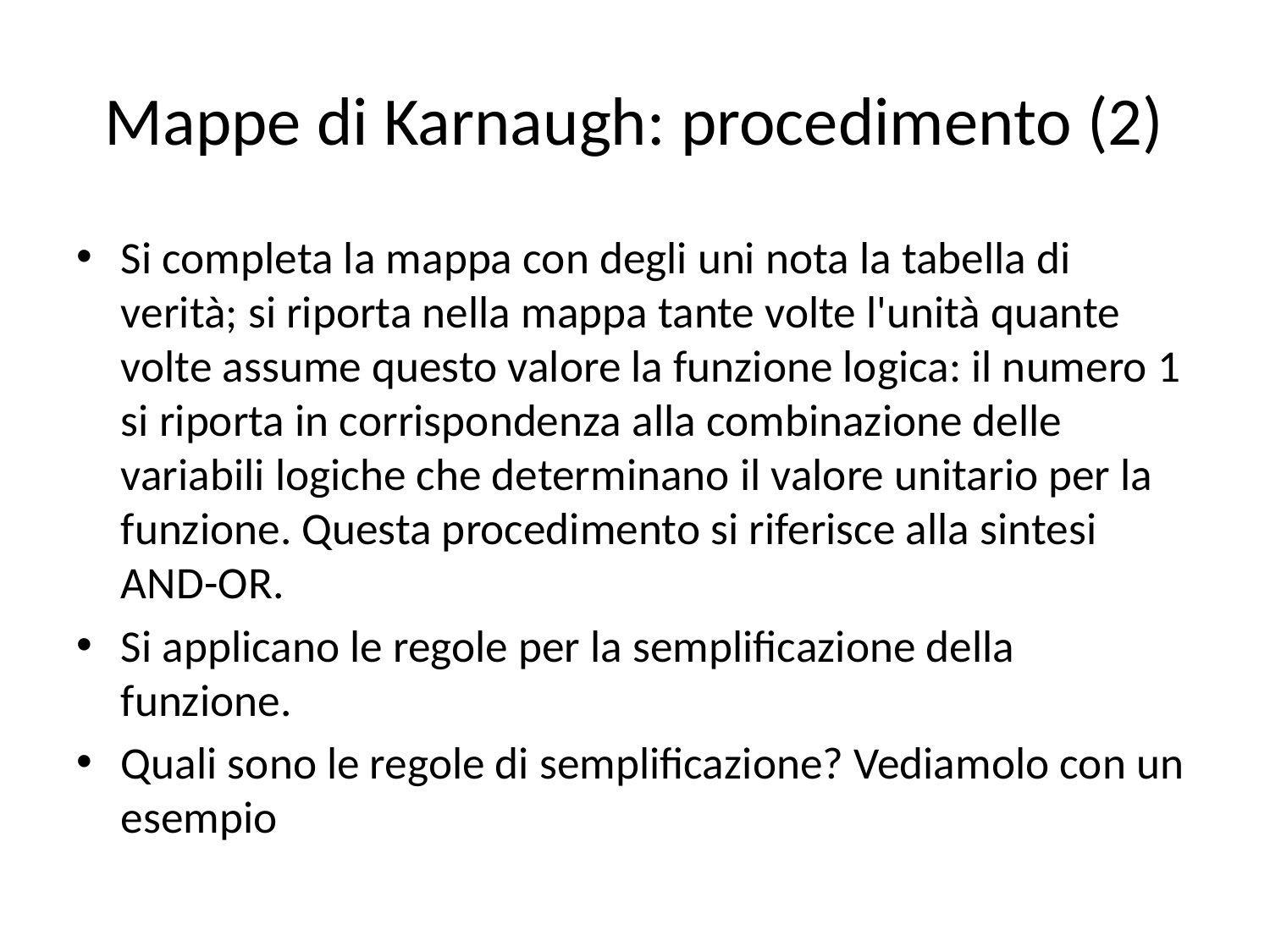

# Mappe di Karnaugh: procedimento (2)
Si completa la mappa con degli uni nota la tabella di verità; si riporta nella mappa tante volte l'unità quante volte assume questo valore la funzione logica: il numero 1 si riporta in corrispondenza alla combinazione delle variabili logiche che determinano il valore unitario per la funzione. Questa procedimento si riferisce alla sintesi AND-OR.
Si applicano le regole per la semplificazione della funzione.
Quali sono le regole di semplificazione? Vediamolo con un esempio